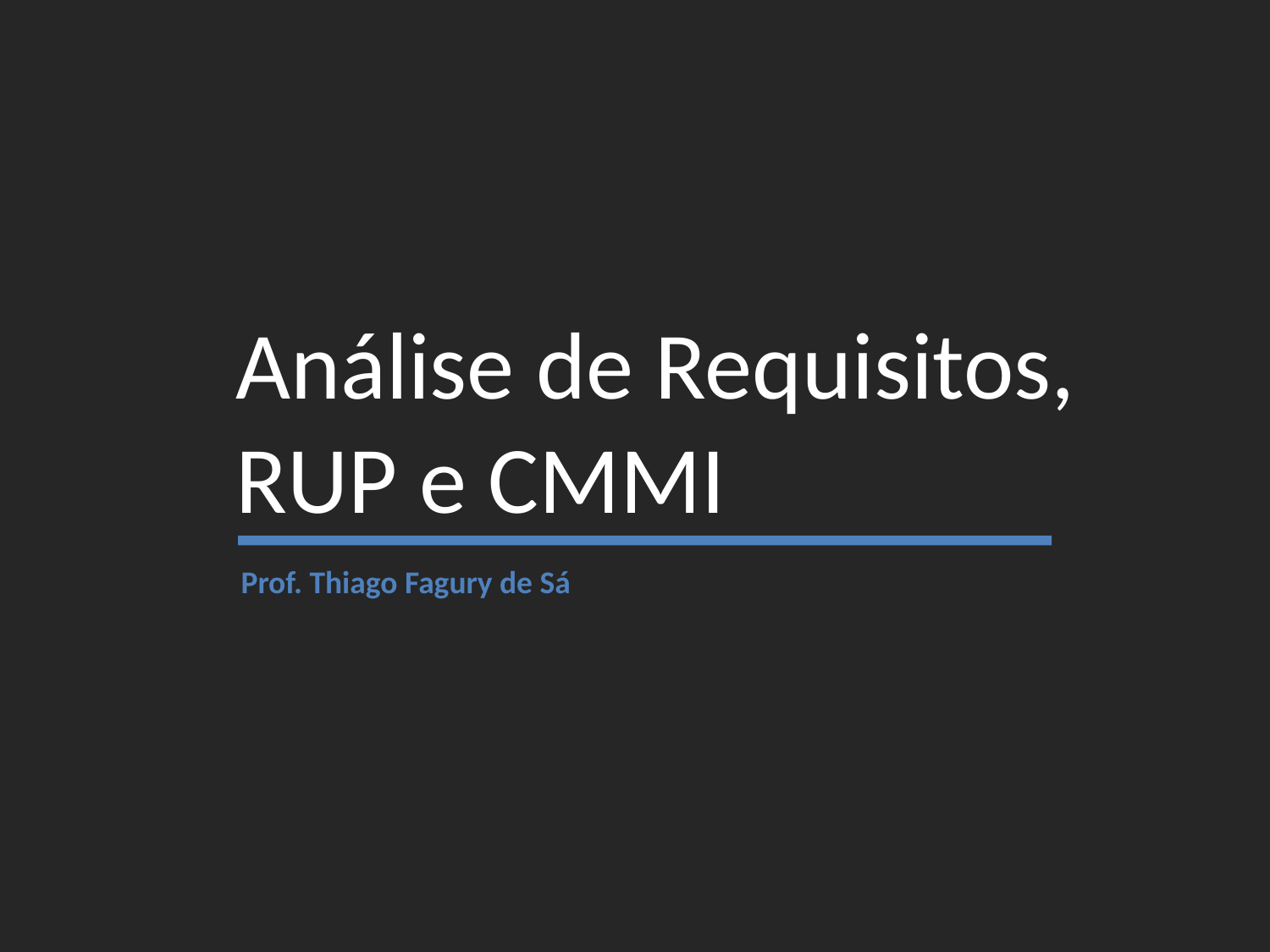

Análise de Requisitos,
RUP e CMMI

Prof. Thiago Fagury de Sá